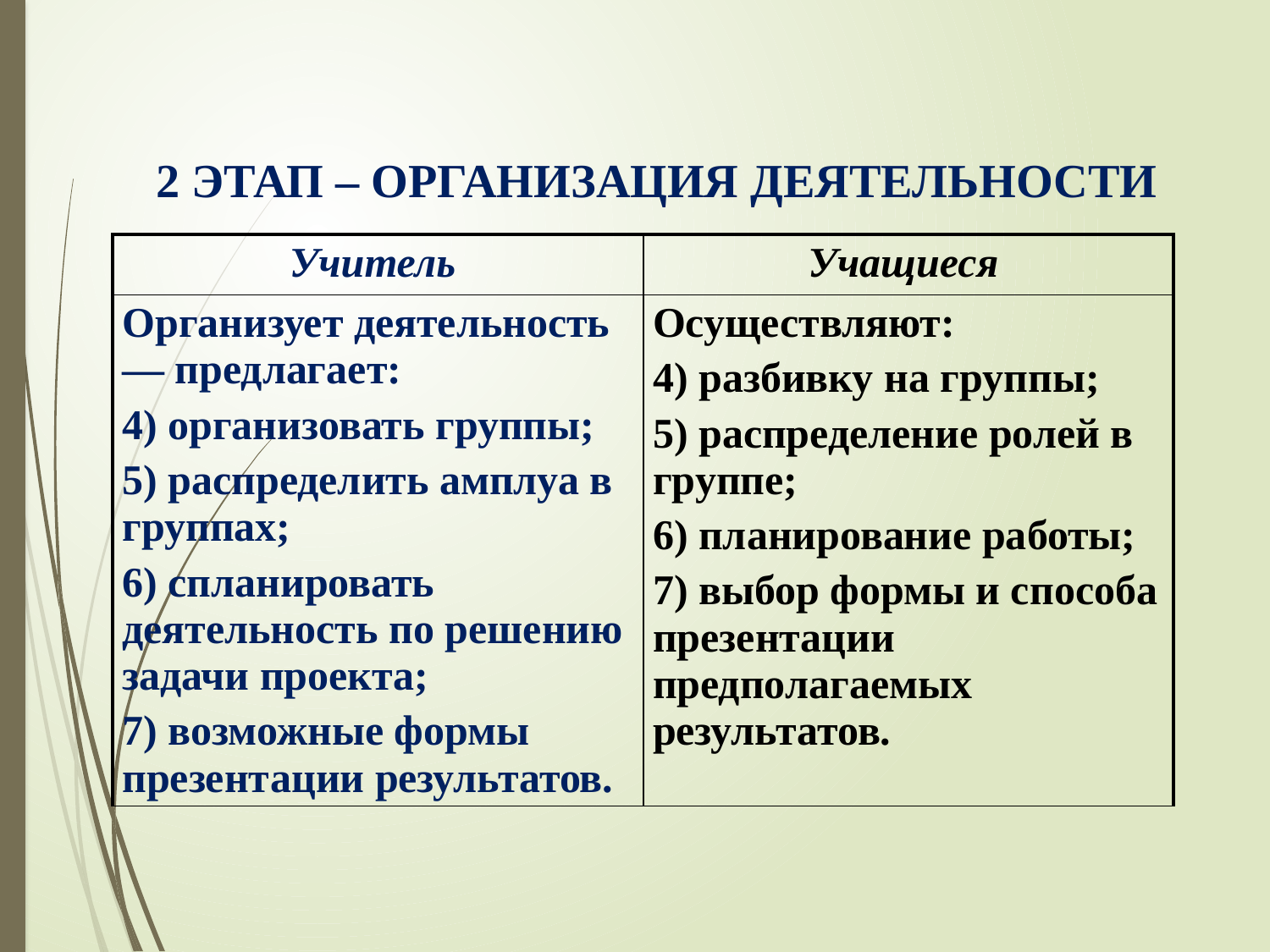

2 этап – организация деятельности
| Учитель | Учащиеся |
| --- | --- |
| Организует деятельность — предлагает: 4) организовать группы; 5) распределить амплуа в группах; 6) спланировать деятельность по решению задачи проекта; 7) возможные формы презентации результатов. | Осуществляют: 4) разбивку на группы; 5) распределение ролей в группе; 6) планирование работы; 7) выбор формы и способа презентации предполагаемых результатов. |